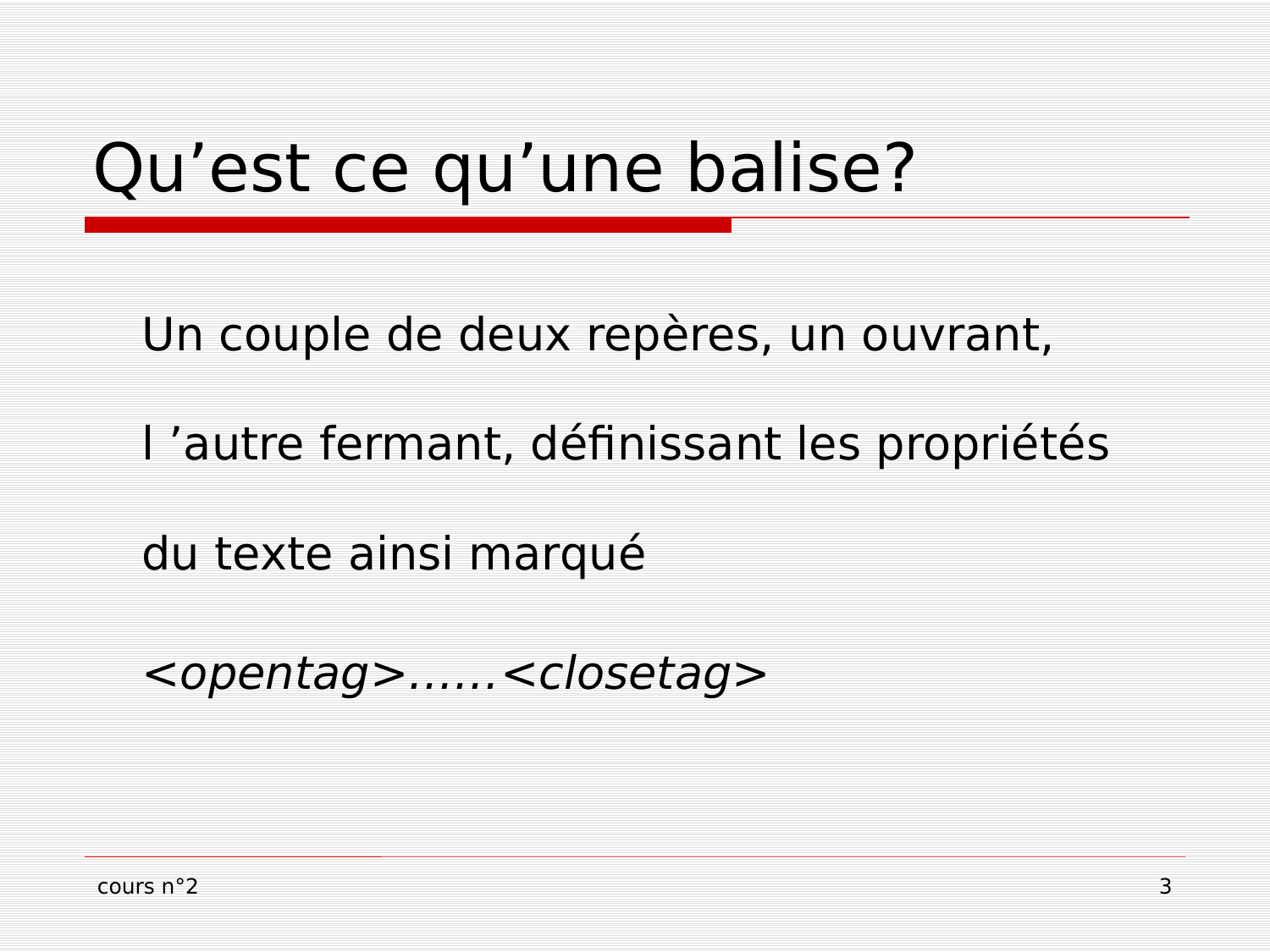

# Qu’est ce qu’une balise?
Un couple de deux repères, un ouvrant, l ’autre fermant, définissant les propriétés du texte ainsi marqué
<opentag>……<closetag>
cours n°2
3